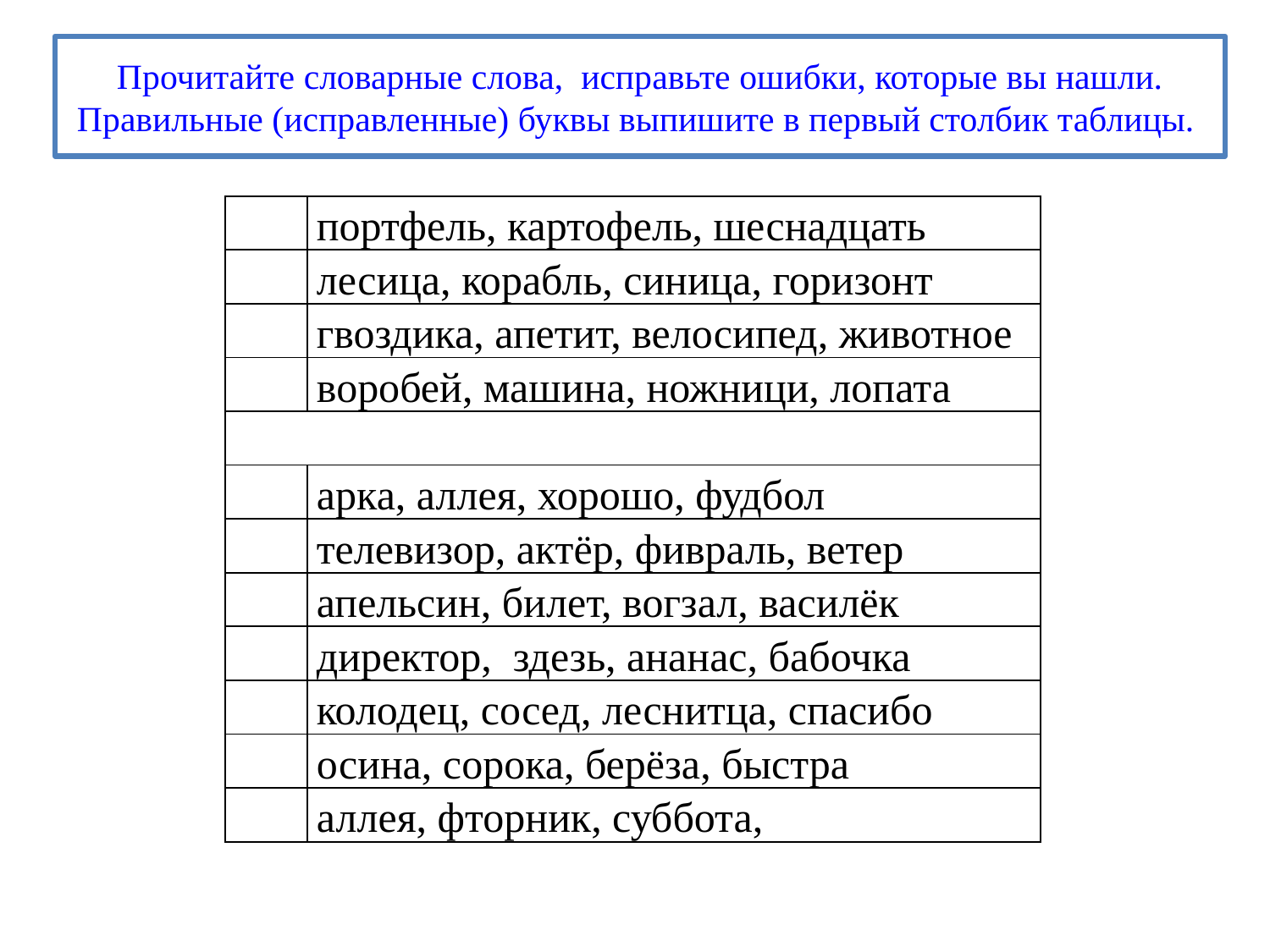

Прочитайте словарные слова,  исправьте ошибки, которые вы нашли. Правильные (исправленные) буквы выпишите в первый столбик таблицы.
|  | портфель, картофель, шеснадцать |
| --- | --- |
|  | лесица, корабль, синица, горизонт |
|  | гвоздика, апетит, велосипед, животное |
|  | воробей, машина, ножници, лопата |
|  |  |
|  | арка, аллея, хорошо, фудбол |
|  | телевизор, актёр, фивраль, ветер |
|  | апельсин, билет, вогзал, василёк |
|  | директор, здезь, ананас, бабочка |
|  | колодец, сосед, леснитца, спасибо |
|  | осина, сорока, берёза, быстра |
|  | аллея, фторник, суббота, |